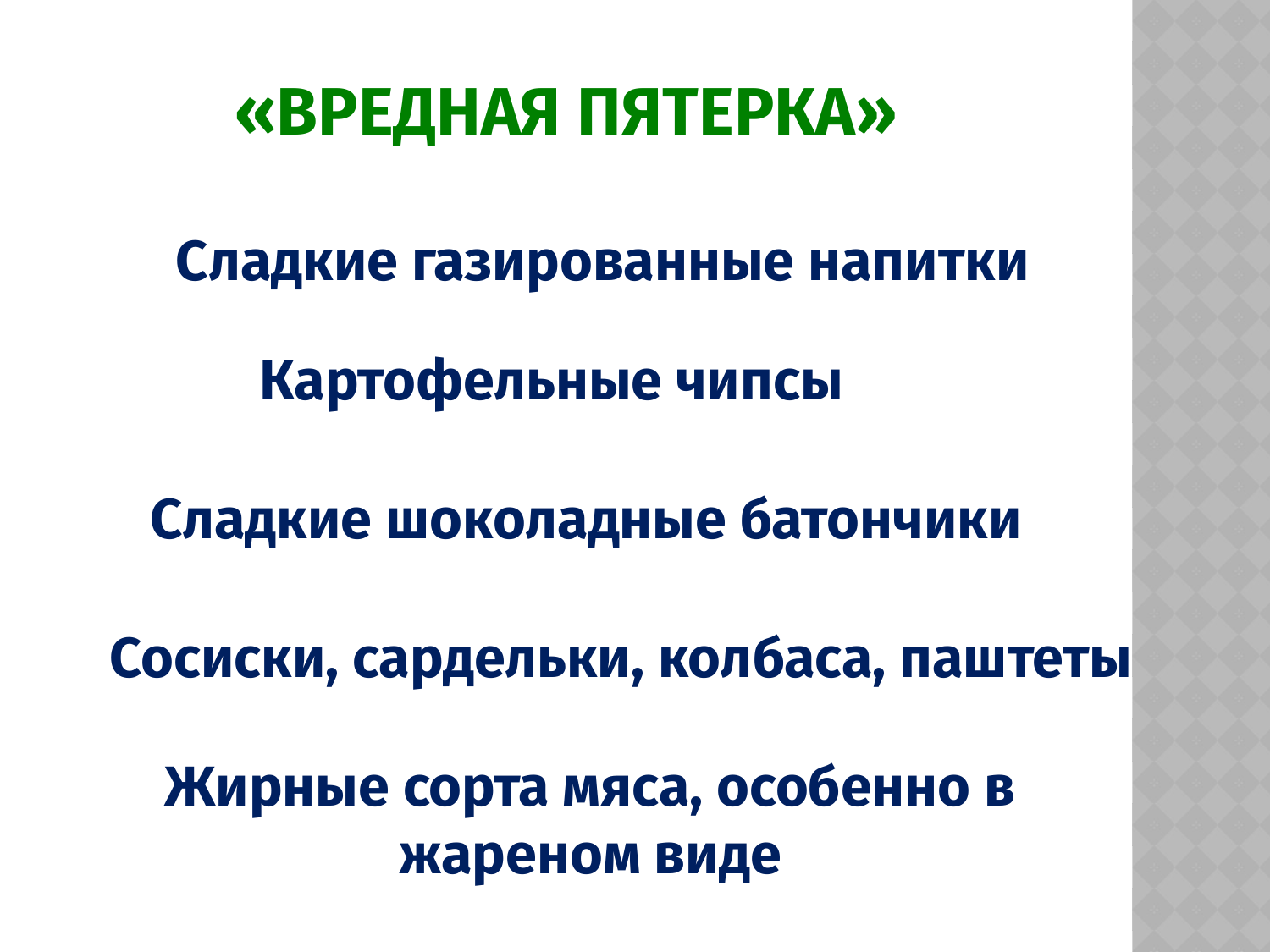

# «Вредная пятерка»
Сладкие газированные напитки
Картофельные чипсы
Сладкие шоколадные батончики
Сосиски, сардельки, колбаса, паштеты
Жирные сорта мяса, особенно в жареном виде